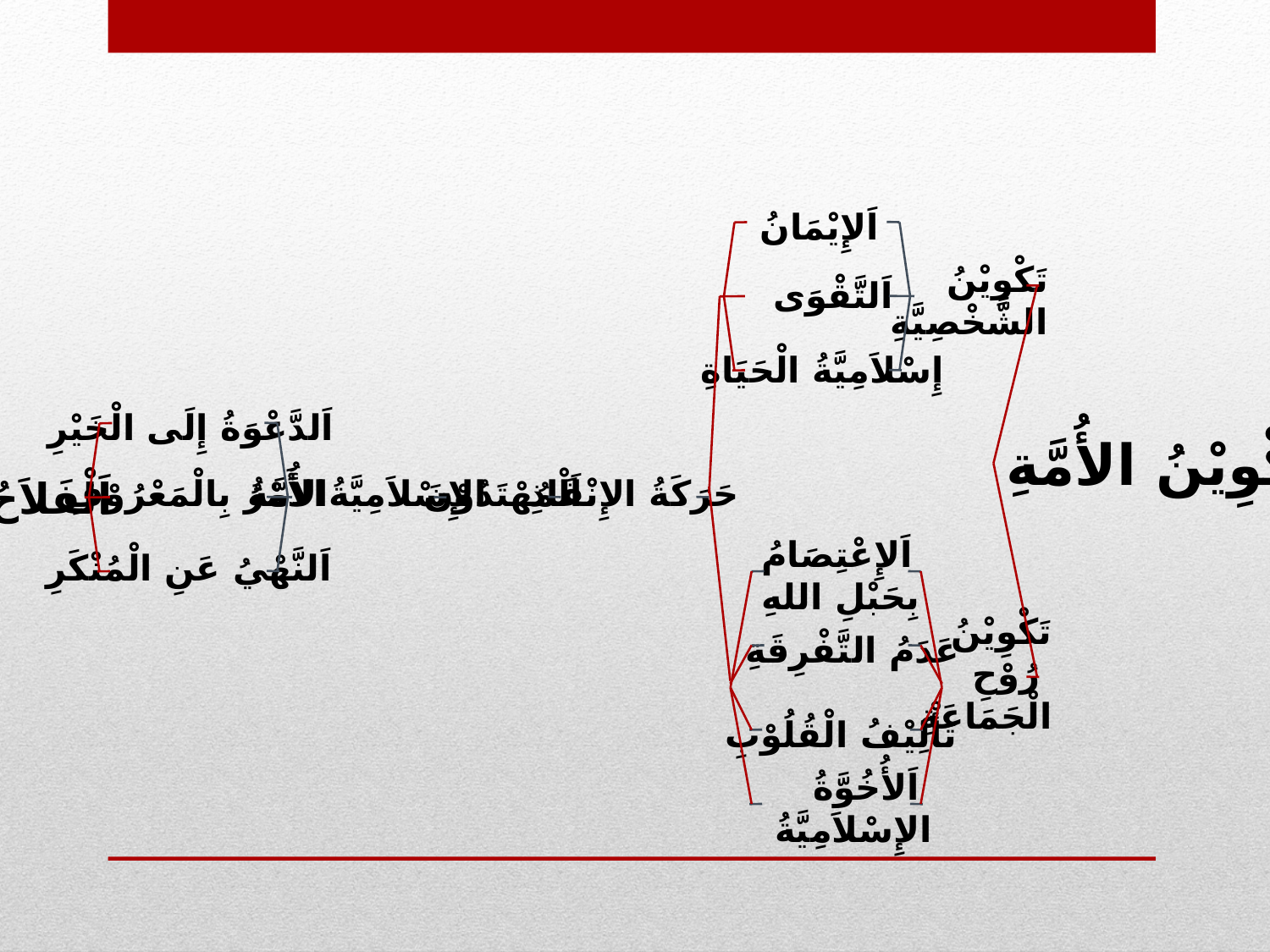

اَلإِيْمَانُ
تَكْوِيْنُ
الشَّخْصِيَّةِ
اَلتَّقْوَى
إِسْلاَمِيَّةُ الْحَيَاةِ
اَلدَّعْوَةُ إِلَى الْخَيْرِ
تَكْوِيْنُ الأُمَّةِ
اَلْفَلاَحُ
الأَمْرُ بِالْمَعْرُوْفِ
الإِسْلاَمِيَّةُالأُمَّةُ
اَلْمُهْتَدُوْنَ
حَرَكَةُ الإِنْقَاذِ
اَلإِعْتِصَامُ
بِحَبْلِ اللهِ
اَلنَّهْيُ عَنِ الْمُنْكَرِ
تَكْوِيْنُ
 رُوْحِ
الْجَمَاعَةِ
عَدَمُ التَّفْرِقَةِ
تَأْلِيْفُ الْقُلُوْبِ
اَلأُخُوَّةُ
الإِسْلاَمِيَّةُ